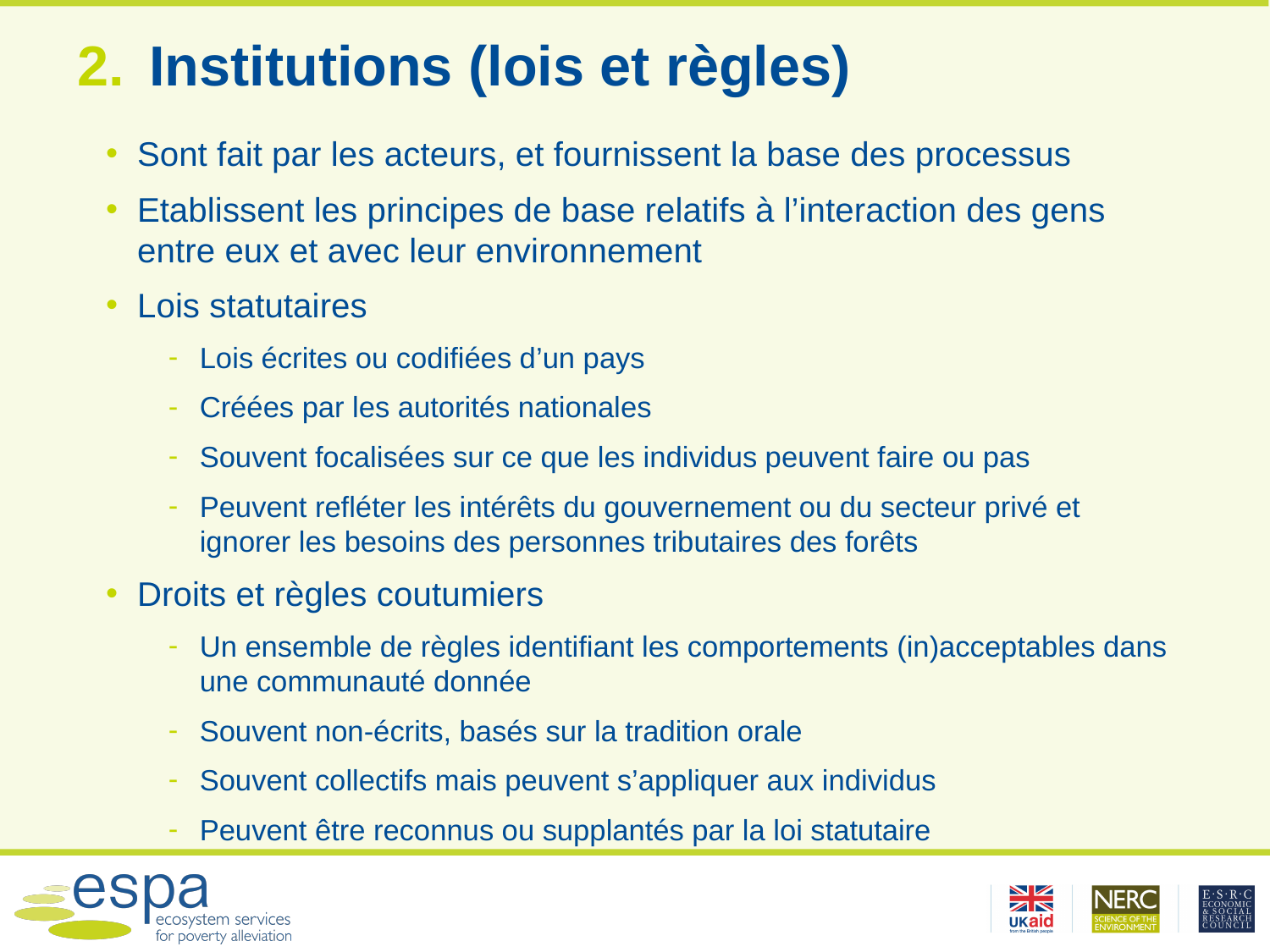

# Institutions (lois et règles)
Sont fait par les acteurs, et fournissent la base des processus
Etablissent les principes de base relatifs à l’interaction des gens entre eux et avec leur environnement
Lois statutaires
Lois écrites ou codifiées d’un pays
Créées par les autorités nationales
Souvent focalisées sur ce que les individus peuvent faire ou pas
Peuvent refléter les intérêts du gouvernement ou du secteur privé et ignorer les besoins des personnes tributaires des forêts
Droits et règles coutumiers
Un ensemble de règles identifiant les comportements (in)acceptables dans une communauté donnée
Souvent non-écrits, basés sur la tradition orale
Souvent collectifs mais peuvent s’appliquer aux individus
Peuvent être reconnus ou supplantés par la loi statutaire